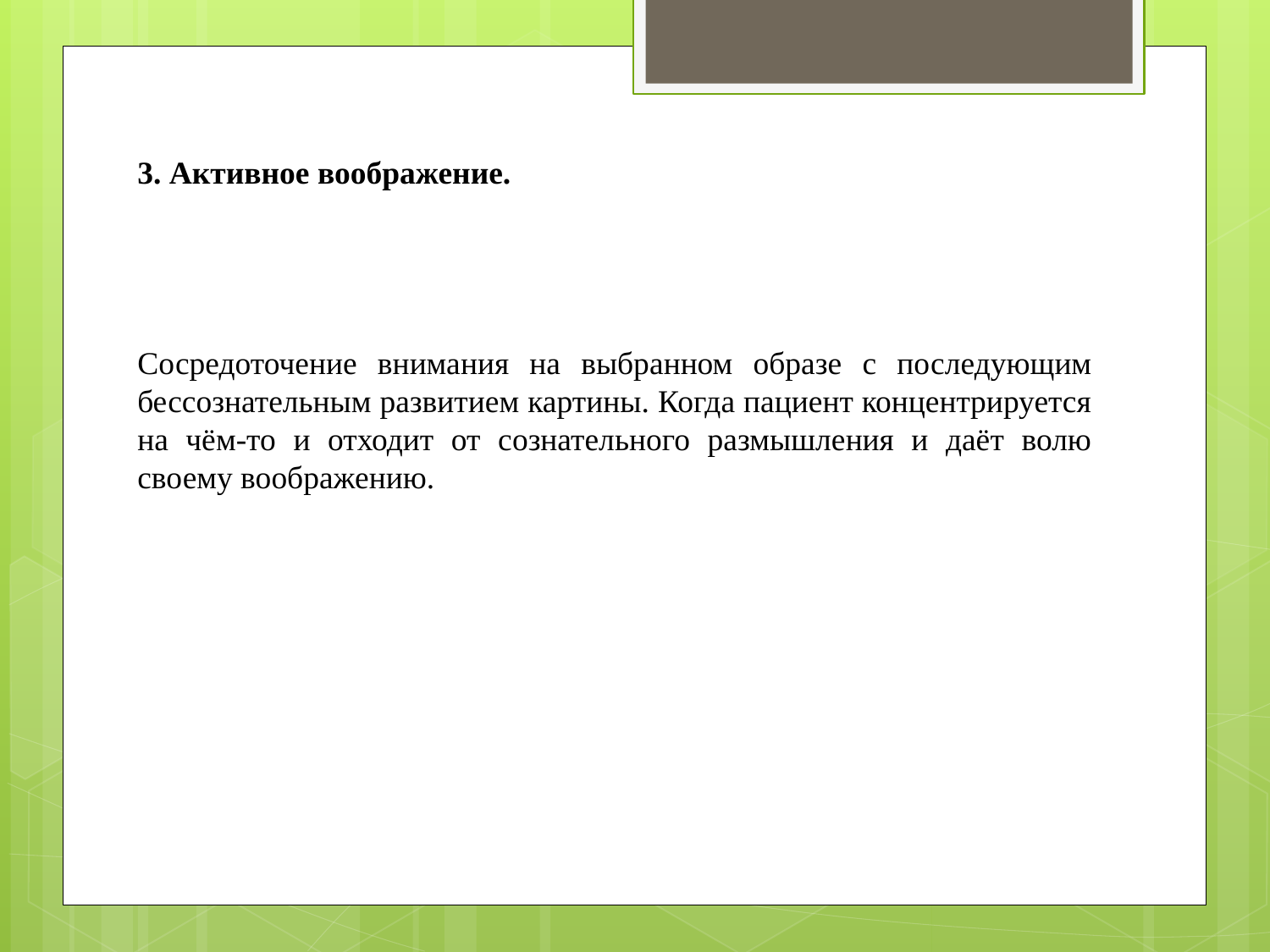

3. Активное воображение.

Сосредоточение внимания на выбранном образе с последующим бессознательным развитием картины. Когда пациент концентрируется на чём-то и отходит от сознательного размышления и даёт волю своему воображению.